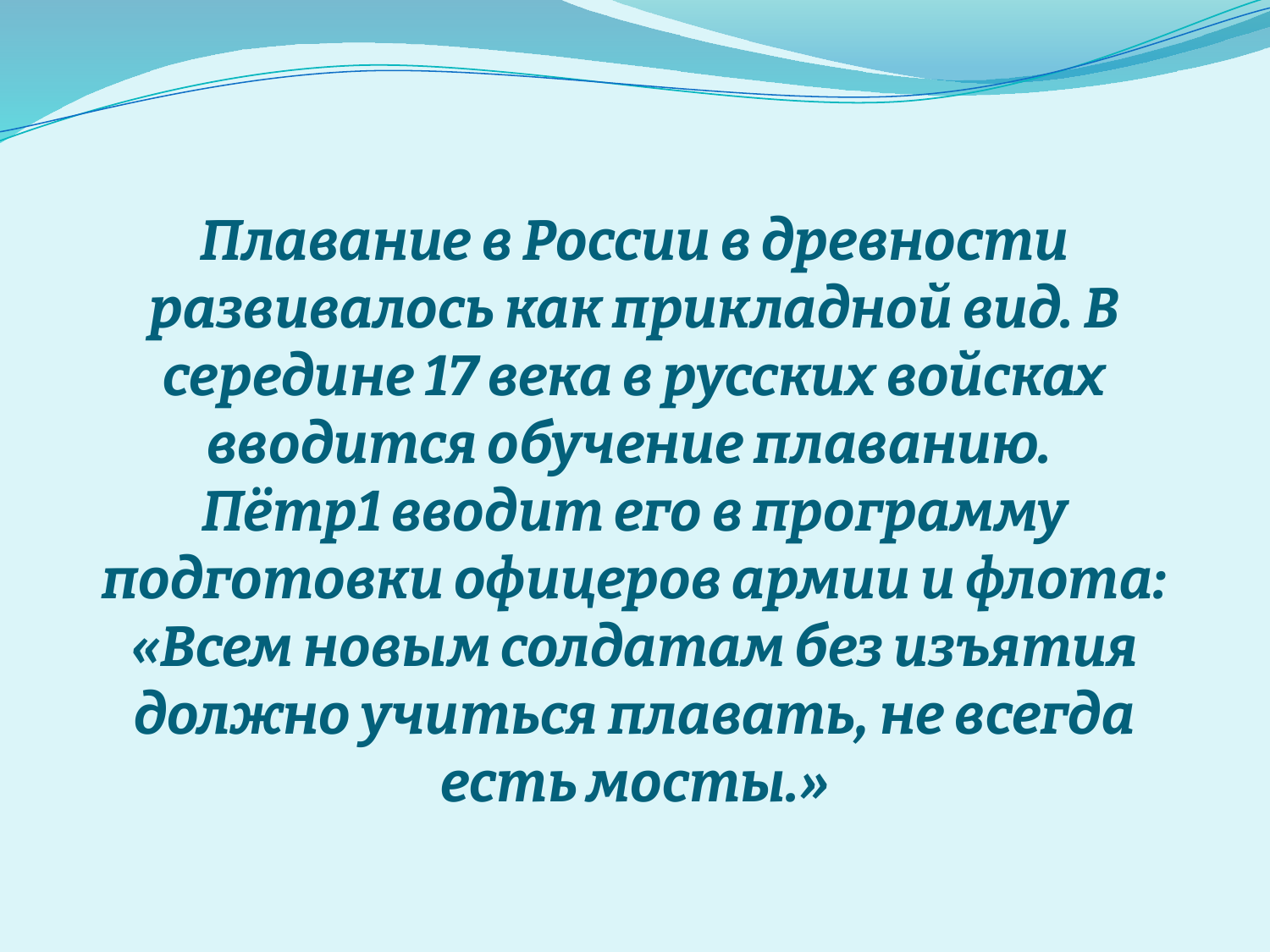

# Плавание в России в древности развивалось как прикладной вид. В середине 17 века в русских войсках вводится обучение плаванию. Пётр1 вводит его в программу подготовки офицеров армии и флота: «Всем новым солдатам без изъятия должно учиться плавать, не всегда есть мосты.»